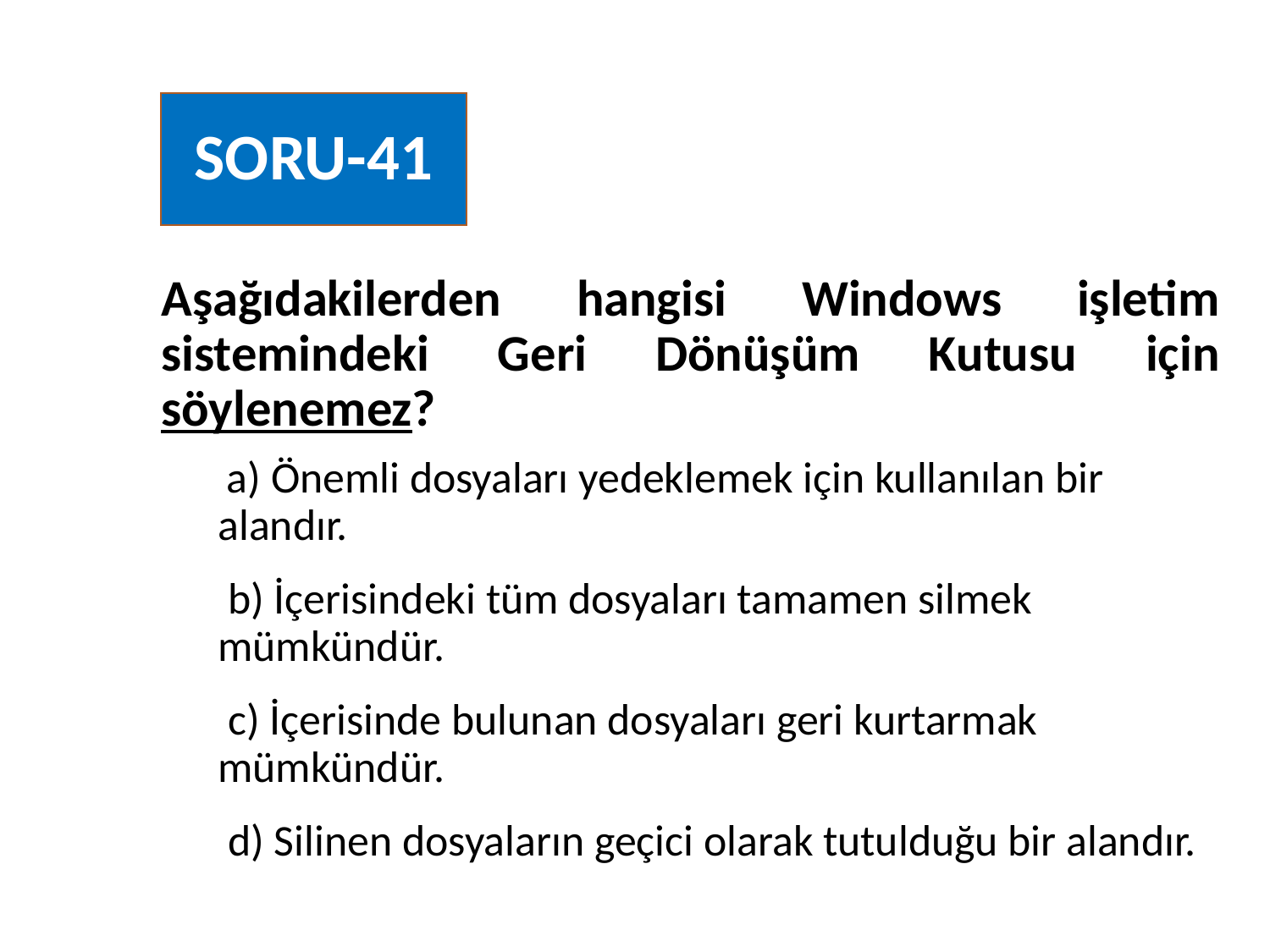

# SORU-41
Aşağıdakilerden hangisi Windows işletim sistemindeki Geri Dönüşüm Kutusu için söylenemez?
 a) Önemli dosyaları yedeklemek için kullanılan bir alandır.
 b) İçerisindeki tüm dosyaları tamamen silmek mümkündür.
 c) İçerisinde bulunan dosyaları geri kurtarmak mümkündür.
 d) Silinen dosyaların geçici olarak tutulduğu bir alandır.